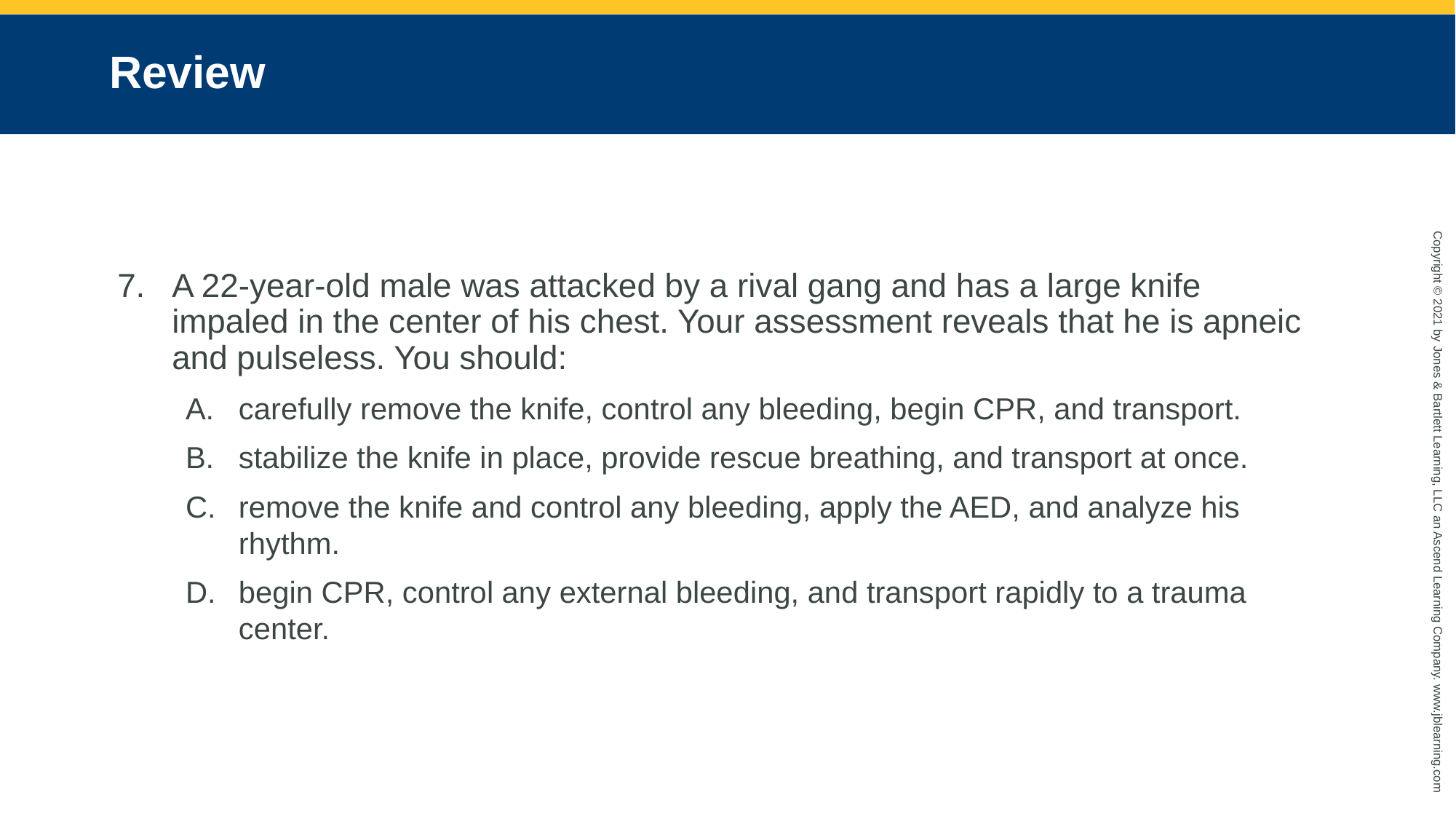

# Review
A 22-year-old male was attacked by a rival gang and has a large knife impaled in the center of his chest. Your assessment reveals that he is apneic and pulseless. You should:
carefully remove the knife, control any bleeding, begin CPR, and transport.
stabilize the knife in place, provide rescue breathing, and transport at once.
remove the knife and control any bleeding, apply the AED, and analyze his rhythm.
begin CPR, control any external bleeding, and transport rapidly to a trauma center.